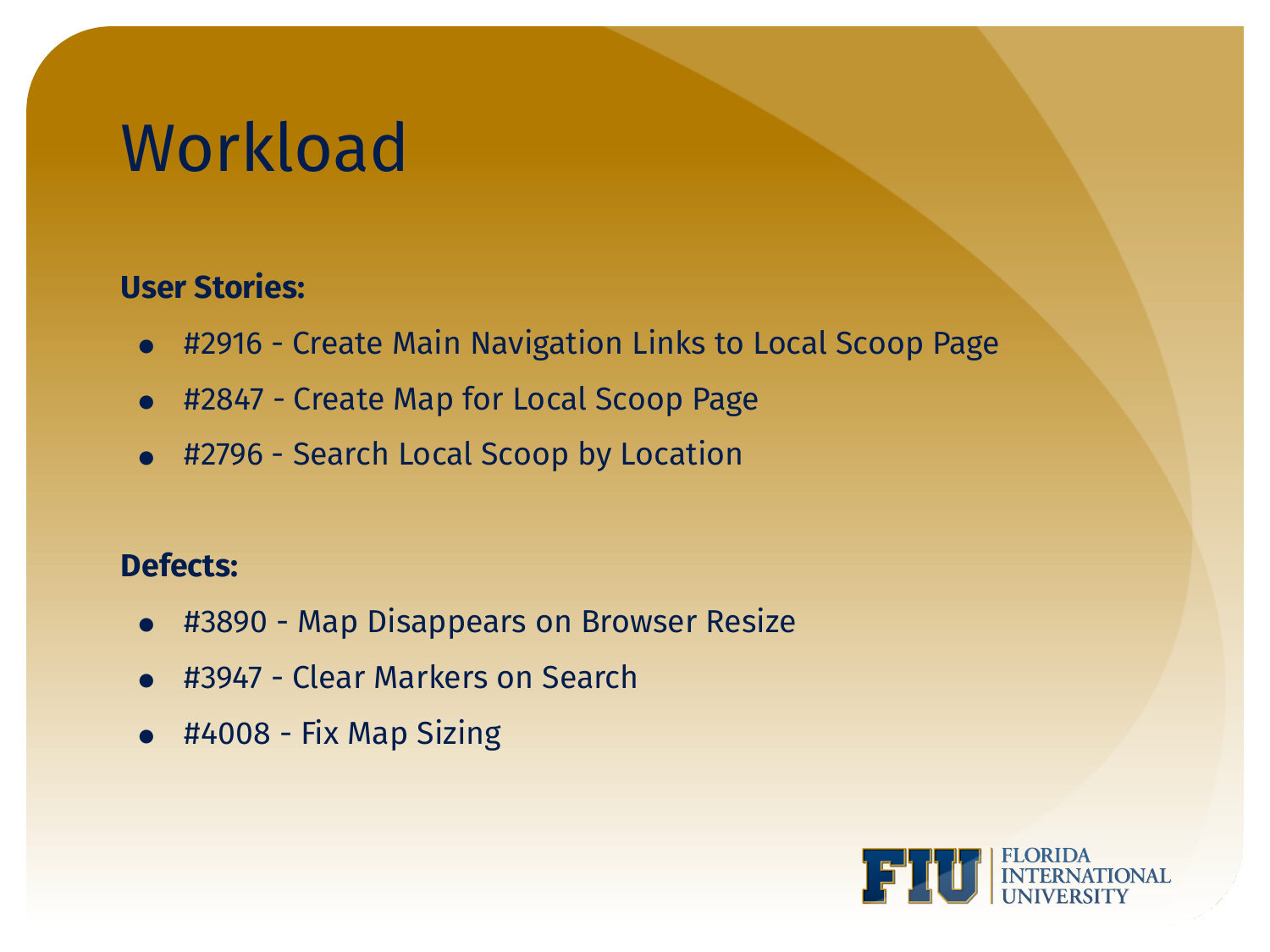

# Workload
User Stories:
#2916 - Create Main Navigation Links to Local Scoop Page
#2847 - Create Map for Local Scoop Page
#2796 - Search Local Scoop by Location

Defects:
#3890 - Map Disappears on Browser Resize
#3947 - Clear Markers on Search
#4008 - Fix Map Sizing